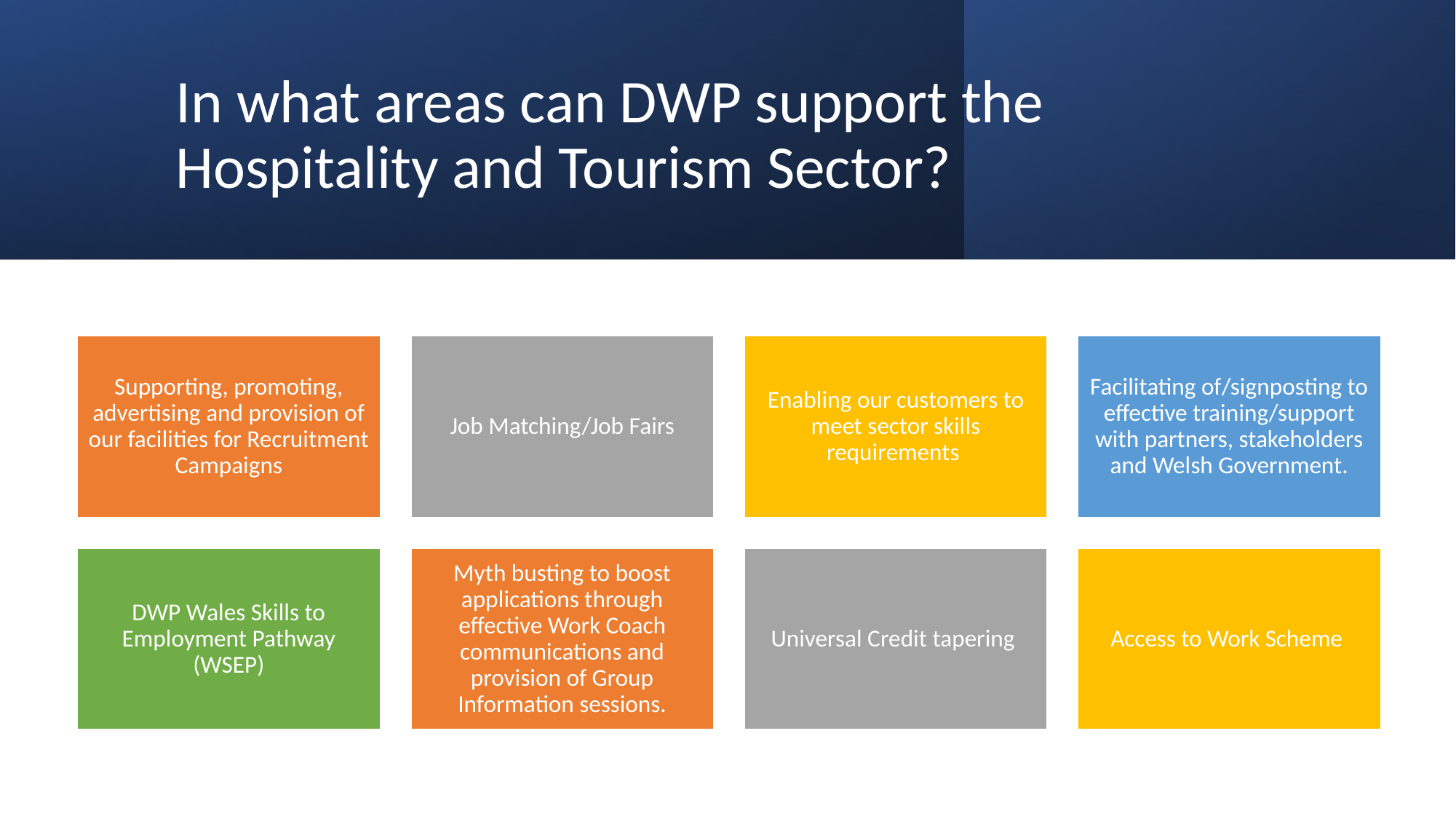

# In what areas can DWP support the Hospitality and Tourism Sector?
Supporting, promoting, advertising and provision of our facilities for Recruitment Campaigns
Job Matching/Job Fairs
Enabling our customers to meet sector skills requirements
Facilitating of/signposting to effective training/support with partners, stakeholders and Welsh Government.
DWP Wales Skills to Employment Pathway (WSEP)
Myth busting to boost applications through effective Work Coach communications and provision of Group Information sessions.
Universal Credit tapering
Access to Work Scheme